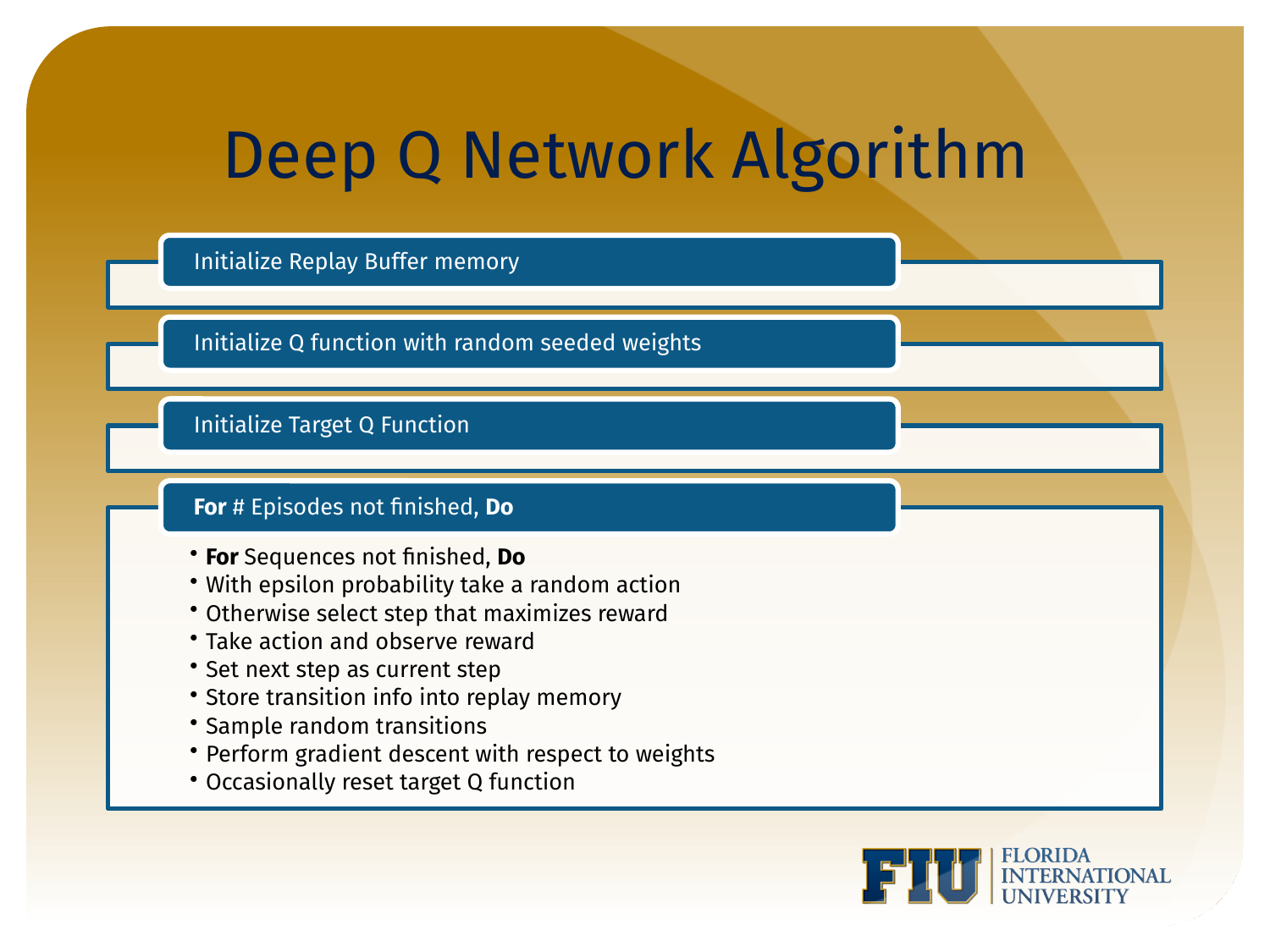

# Deep Q Network Algorithm
Initialize Replay Buffer memory
Initialize Q function with random seeded weights
Initialize Target Q Function
For Sequences not finished, Do
With epsilon probability take a random action
Otherwise select step that maximizes reward
Take action and observe reward
Set next step as current step
Store transition info into replay memory
Sample random transitions
Perform gradient descent with respect to weights
Occasionally reset target Q function
For # Episodes not finished, Do